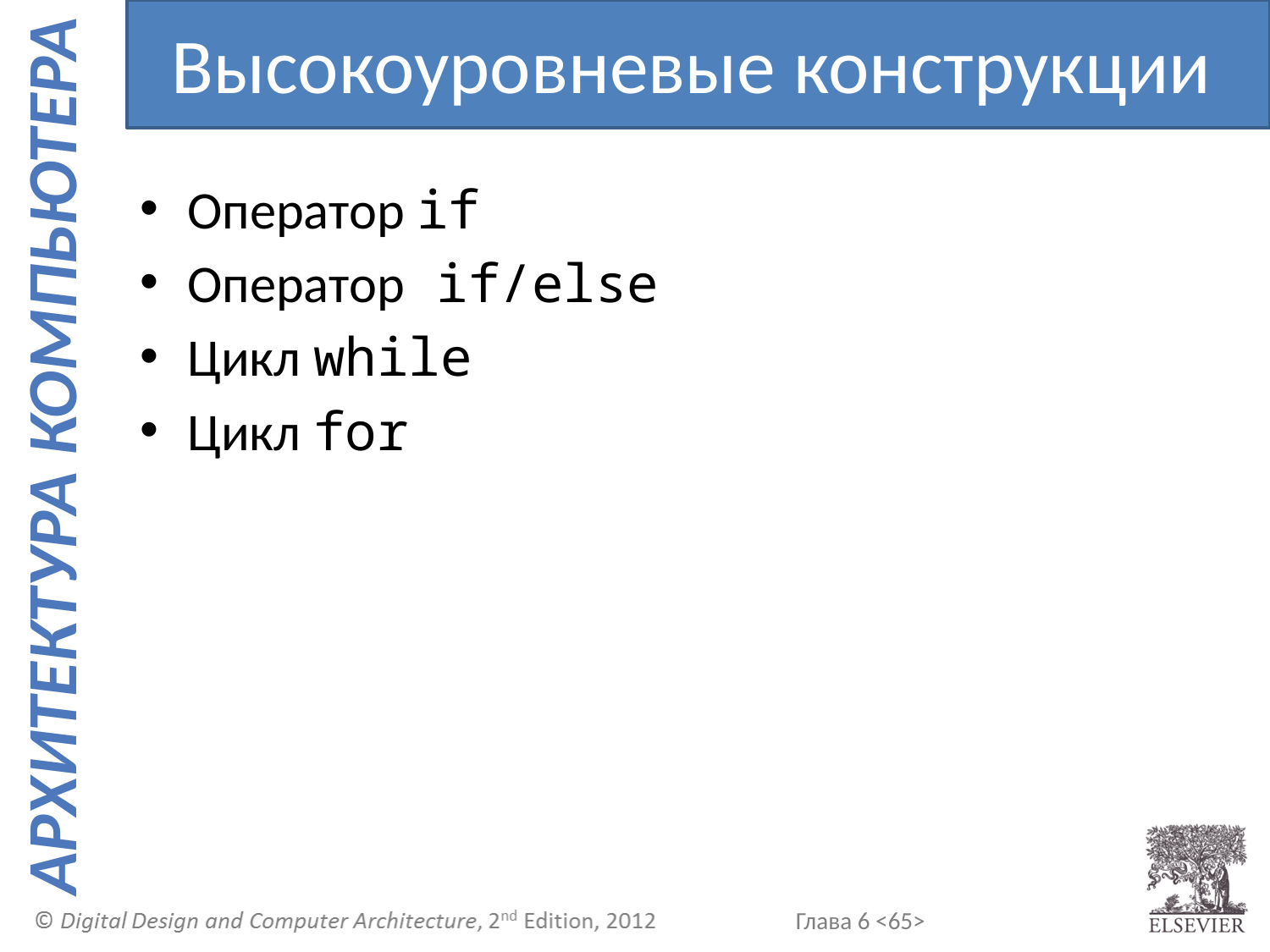

Высокоуровневые конструкции

Оператор if
Оператор if/else
Цикл while
Цикл for